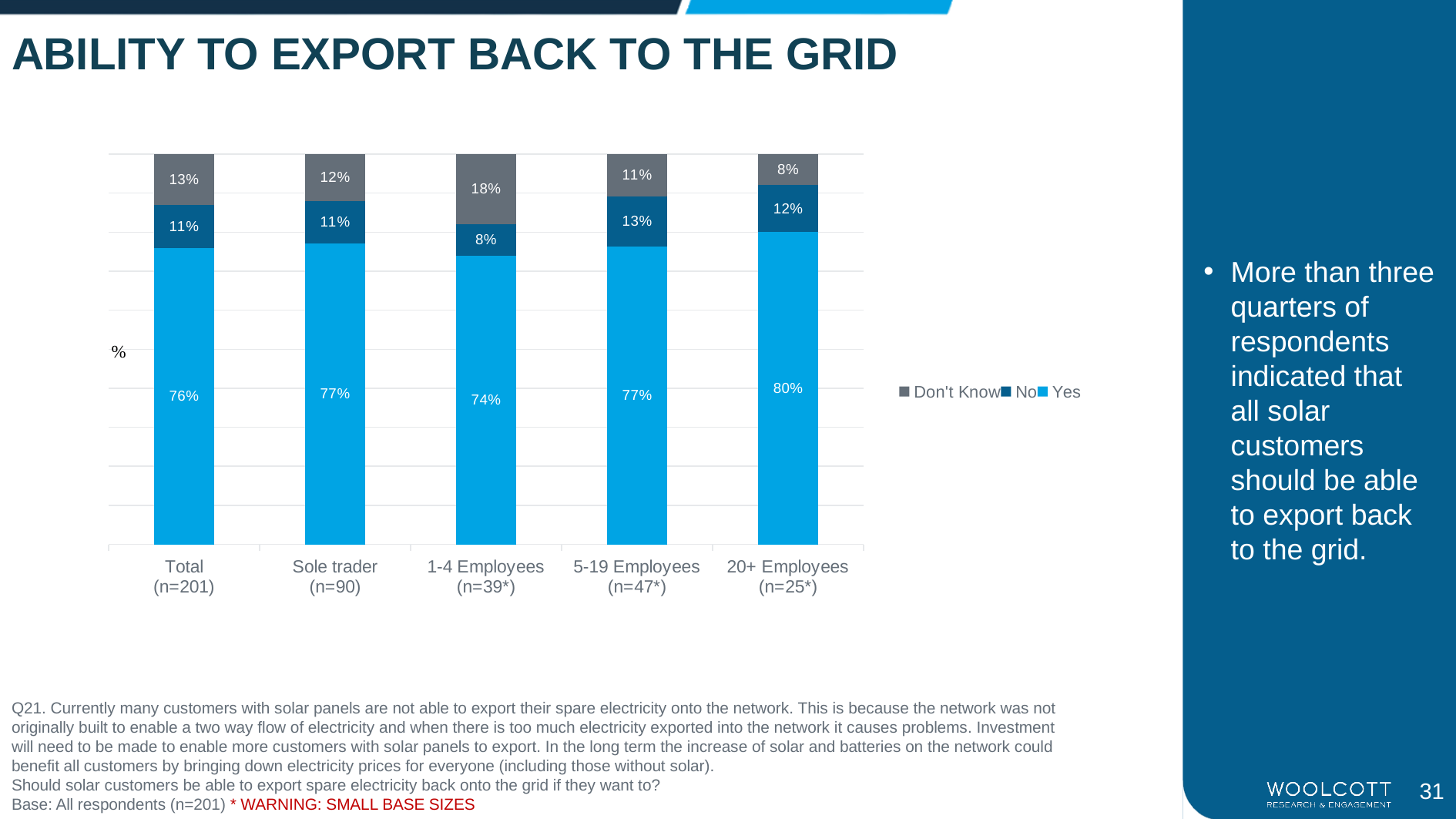

ABILITY TO EXPORT BACK TO THE GRID

### Chart

| Category | Yes | No | Don't Know |
|---|---|---|---|
| Total
(n=201) | 0.76 | 0.11 | 0.13 |
| Sole trader
(n=90) | 0.77 | 0.11 | 0.12 |
| 1-4 Employees
(n=39*) | 0.74 | 0.08 | 0.18 |
| 5-19 Employees
(n=47*) | 0.77 | 0.13 | 0.11 |
| 20+ Employees
(n=25*) | 0.8 | 0.12 | 0.08 |
More than three quarters of respondents indicated that all solar customers should be able to export back to the grid.
Q21. Currently many customers with solar panels are not able to export their spare electricity onto the network. This is because the network was not originally built to enable a two way flow of electricity and when there is too much electricity exported into the network it causes problems. Investment will need to be made to enable more customers with solar panels to export. In the long term the increase of solar and batteries on the network could benefit all customers by bringing down electricity prices for everyone (including those without solar).
Should solar customers be able to export spare electricity back onto the grid if they want to?
Base: All respondents (n=201) * WARNING: SMALL BASE SIZES